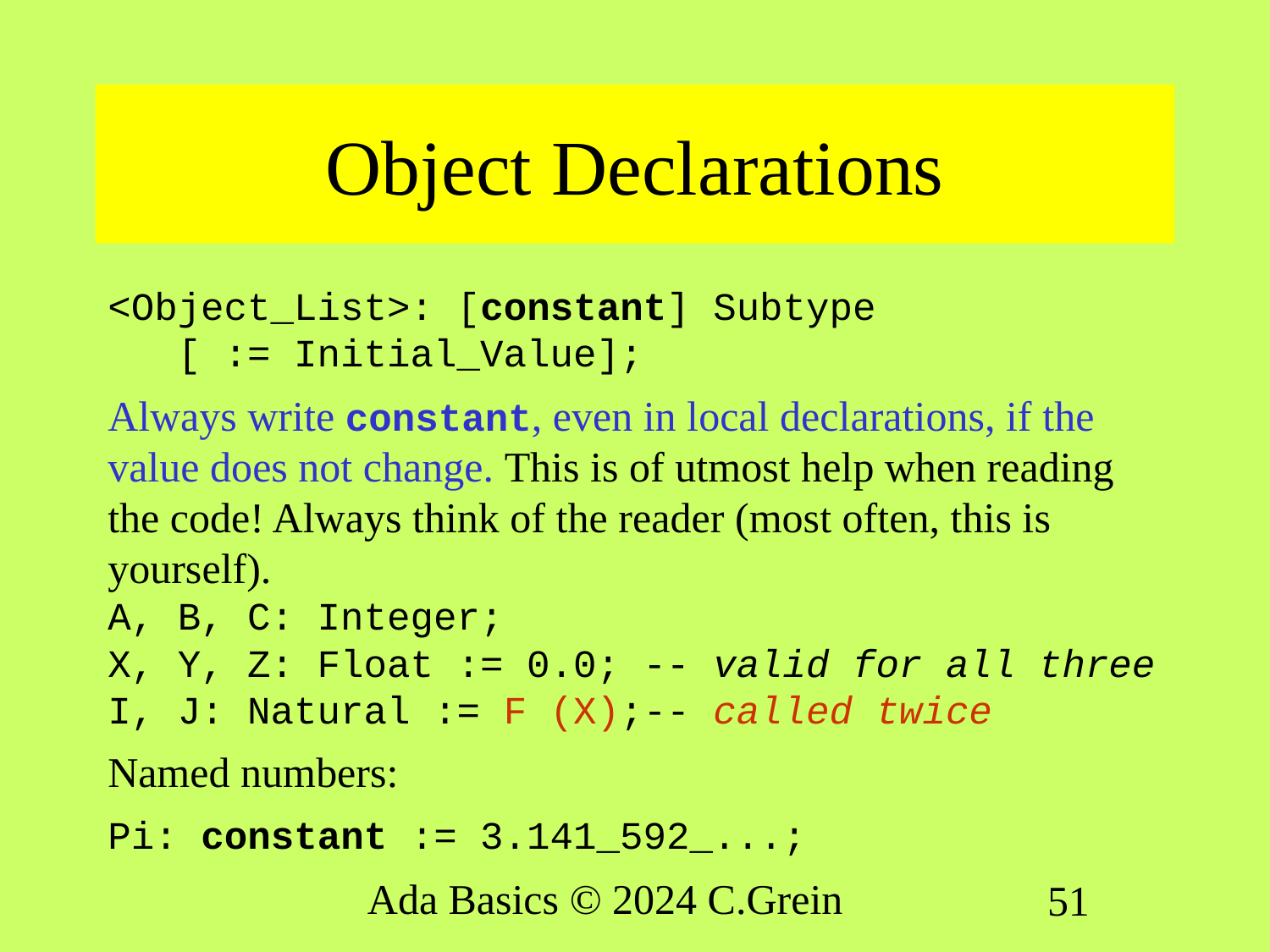

# Object Declarations
<Object_List>: [constant] Subtype
   [ := Initial_Value];
Always write constant, even in local declarations, if the value does not change. This is of utmost help when reading the code! Always think of the reader (most often, this is yourself).
A, B, C: Integer;
X, Y, Z: Float := 0.0; -- valid for all three
I, J: Natural := F (X);-- called twice
Named numbers:
Pi: constant := 3.141_592_...;
Ada Basics © 2024 C.Grein
51